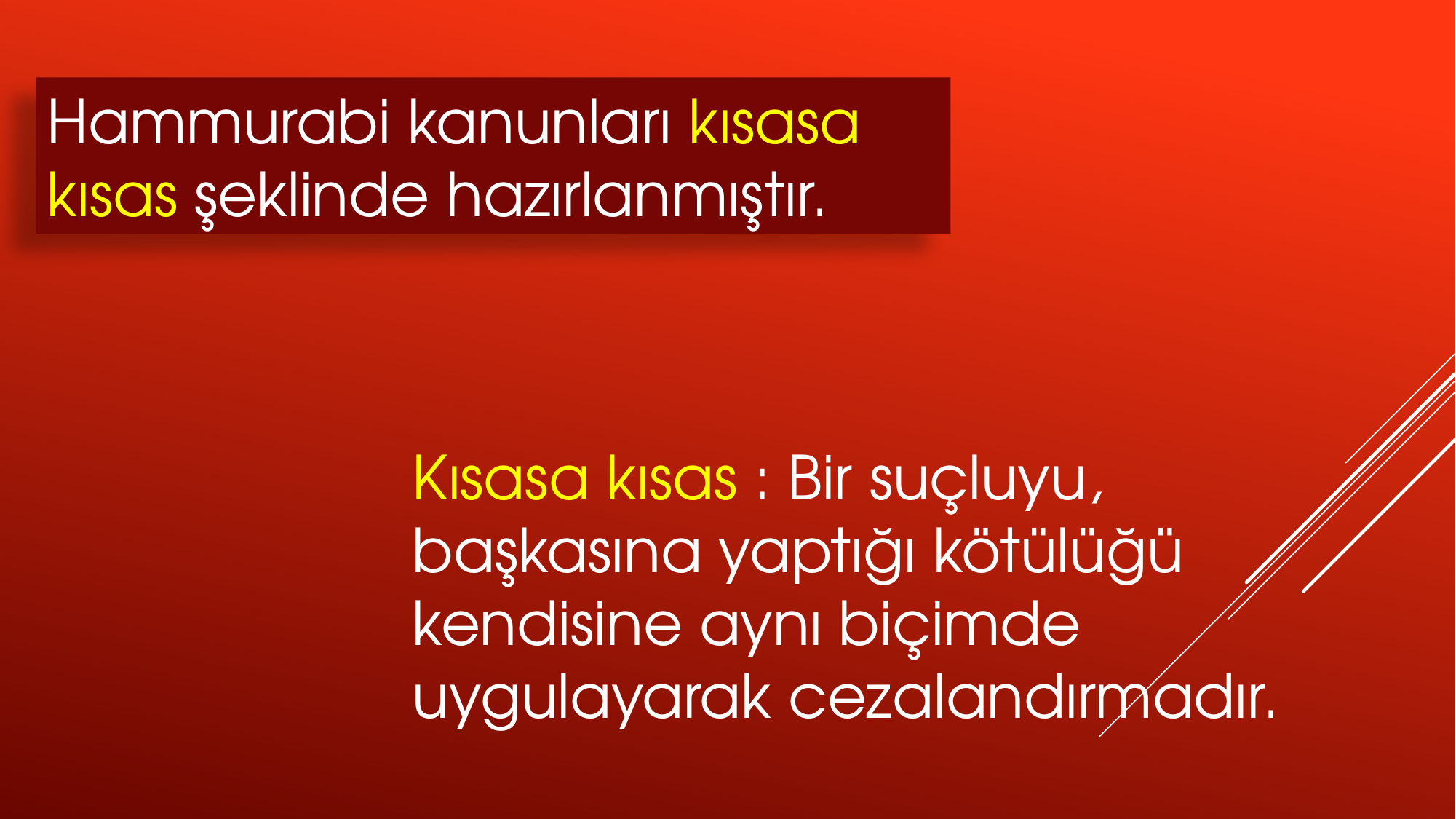

Hammurabi kanunları kısasa kısas şeklinde hazırlanmıştır.
Kısasa kısas : Bir suçluyu, başkasına yaptığı kötülüğü kendisine aynı biçimde uygulayarak cezalandırmadır.